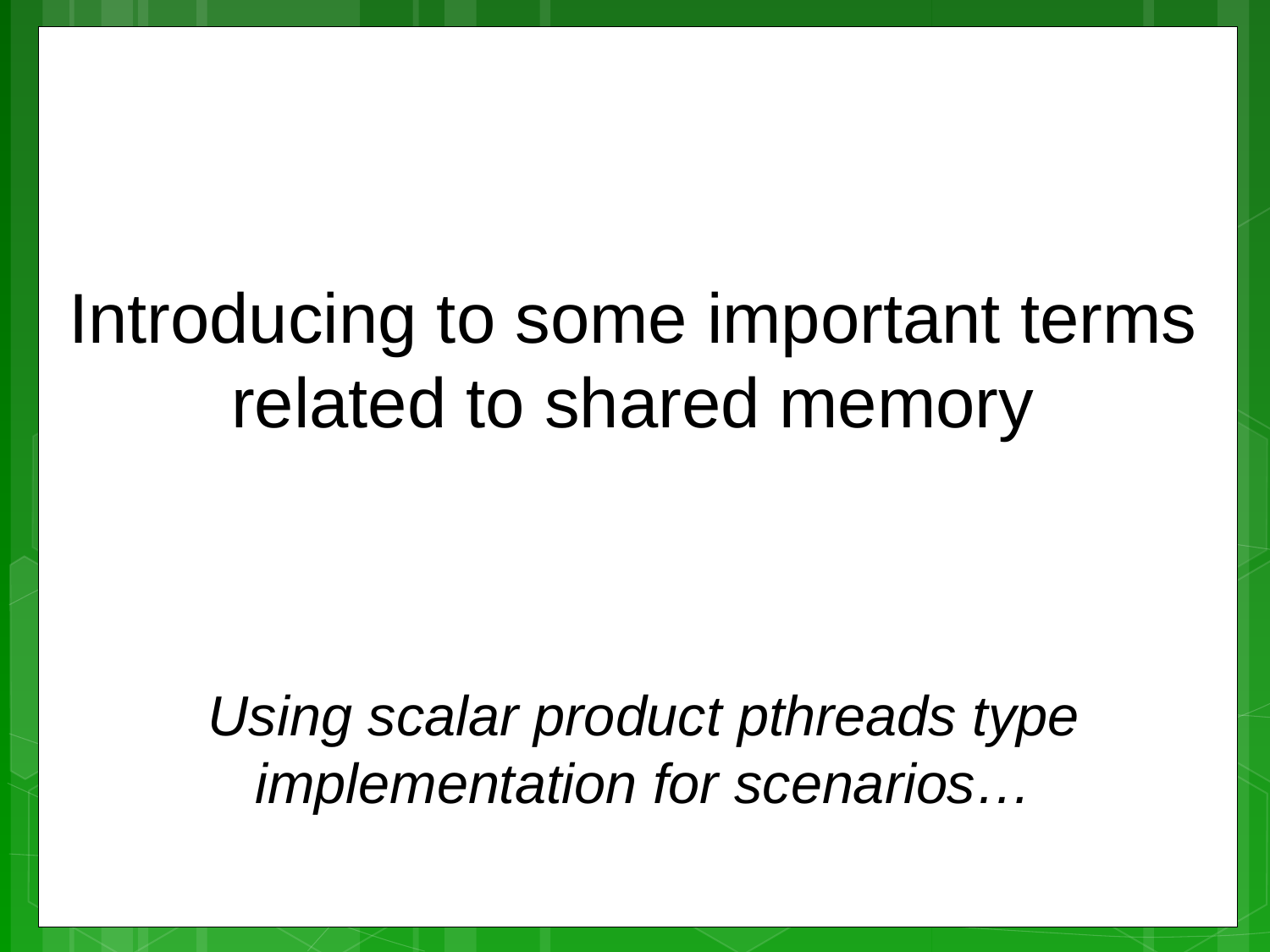

Introducing to some important terms related to shared memory
Using scalar product pthreads type implementation for scenarios…